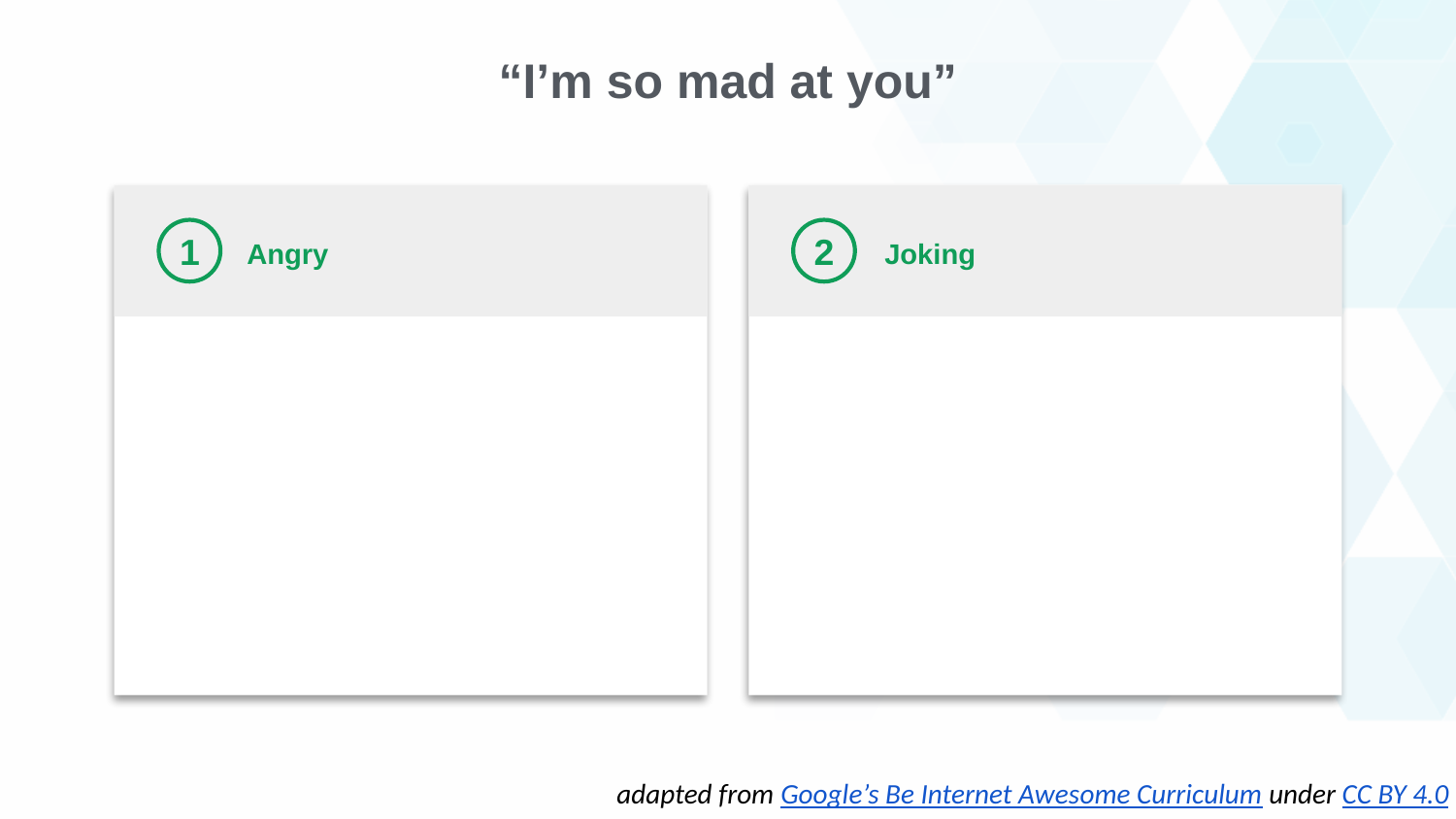

“I’m so mad at you”

1
2

Angry
Joking
adapted from Google’s Be Internet Awesome Curriculum under CC BY 4.0